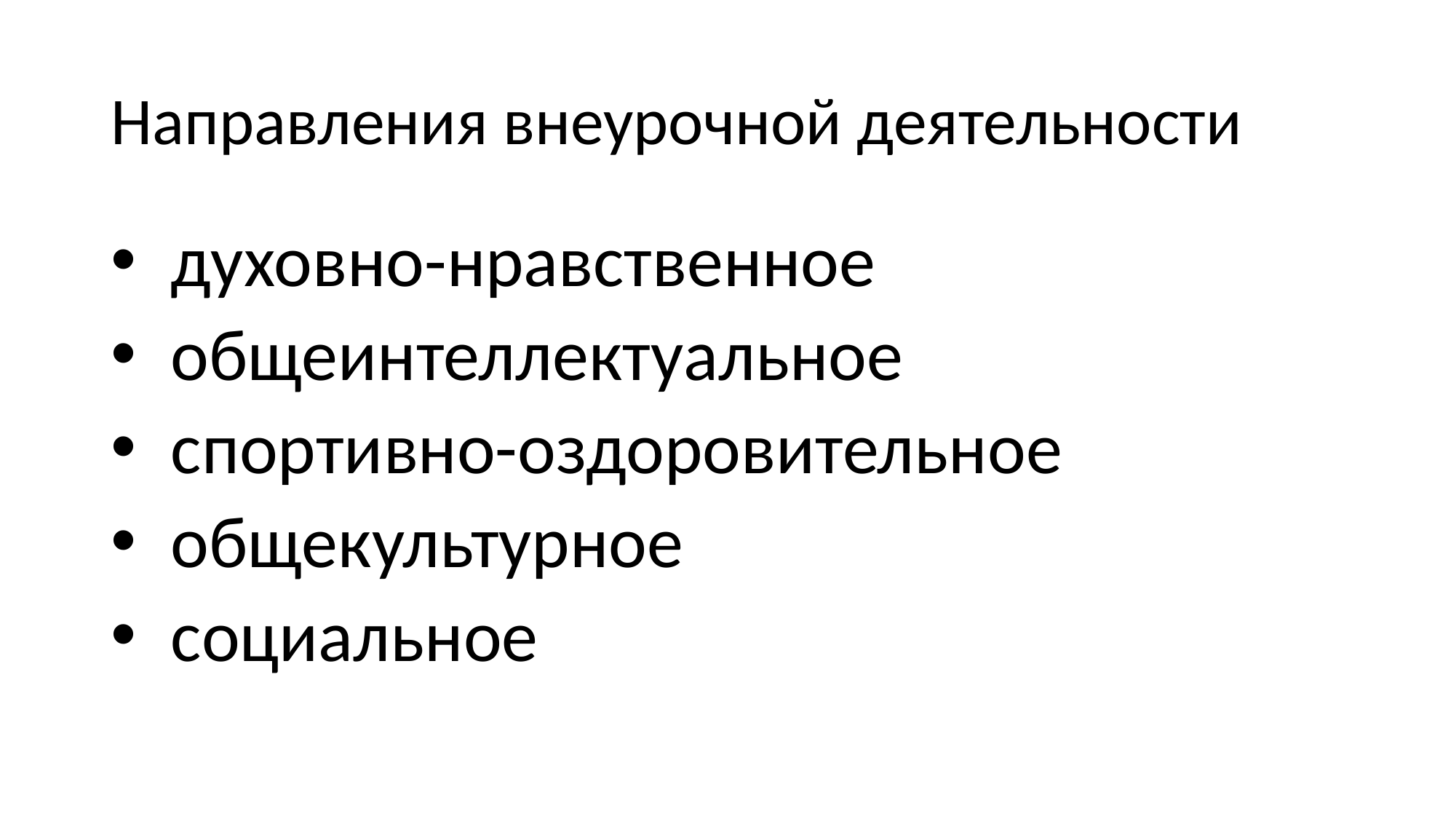

# Направления внеурочной деятельности
  духовно-нравственное
  общеинтеллектуальное
  спортивно-оздоровительное
  общекультурное
  социальное